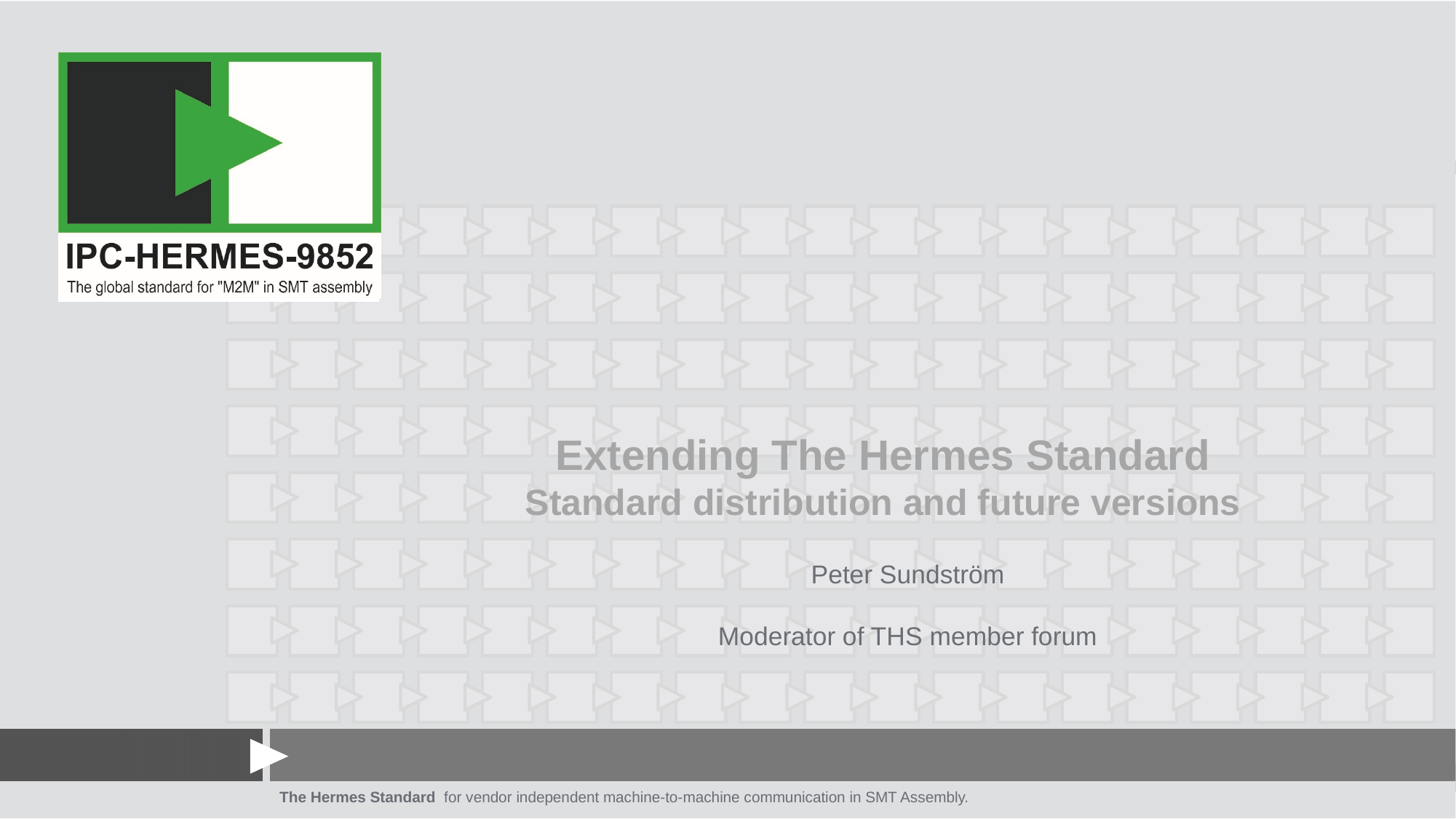

# Extending The Hermes Standard Standard distribution and future versions
Peter Sundström

Moderator of THS member forum